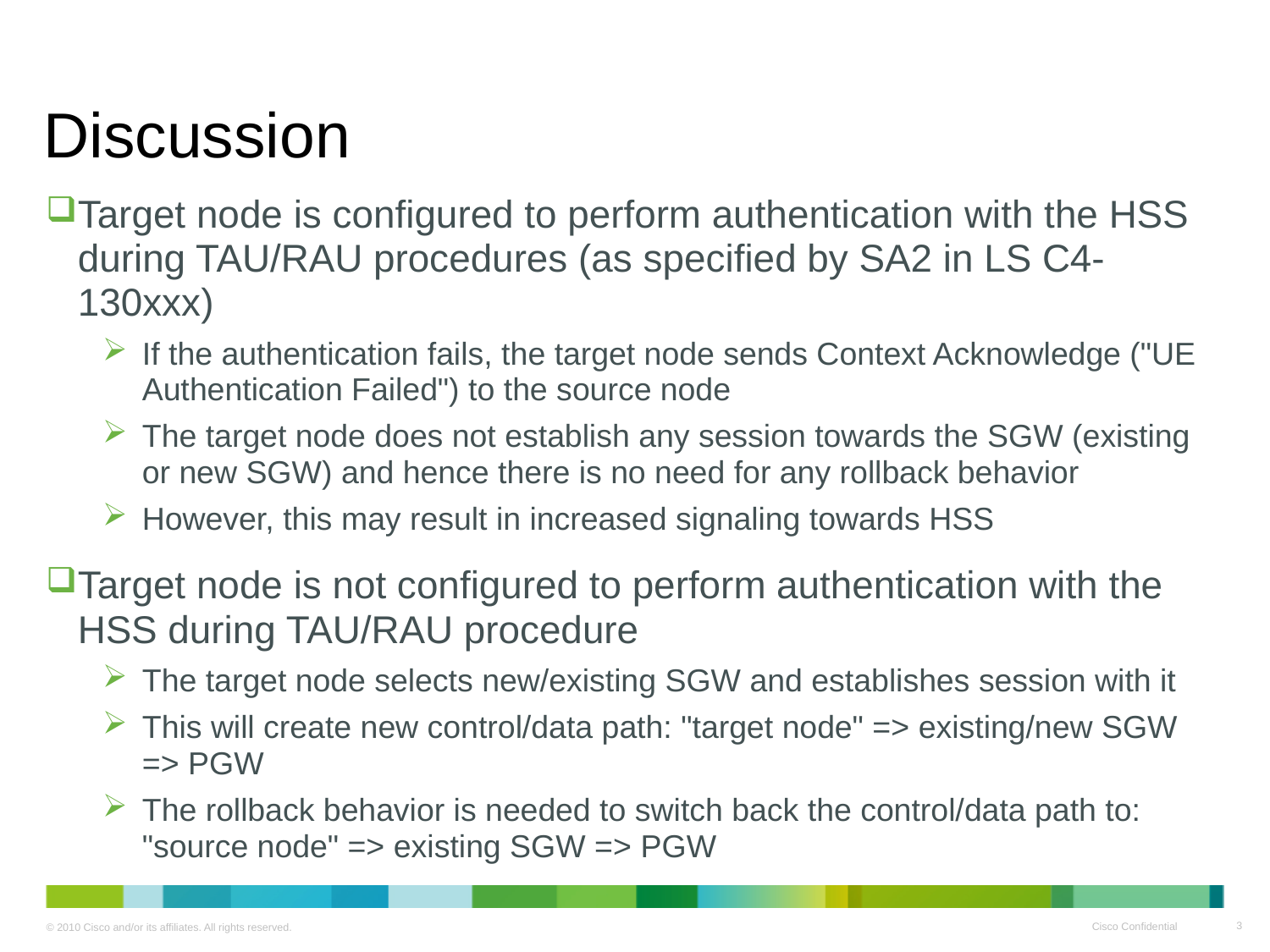

# Discussion
Target node is configured to perform authentication with the HSS during TAU/RAU procedures (as specified by SA2 in LS C4-130xxx)
If the authentication fails, the target node sends Context Acknowledge ("UE Authentication Failed") to the source node
The target node does not establish any session towards the SGW (existing or new SGW) and hence there is no need for any rollback behavior
However, this may result in increased signaling towards HSS
Target node is not configured to perform authentication with the HSS during TAU/RAU procedure
The target node selects new/existing SGW and establishes session with it
This will create new control/data path: "target node" => existing/new SGW => PGW
The rollback behavior is needed to switch back the control/data path to: "source node" => existing SGW => PGW